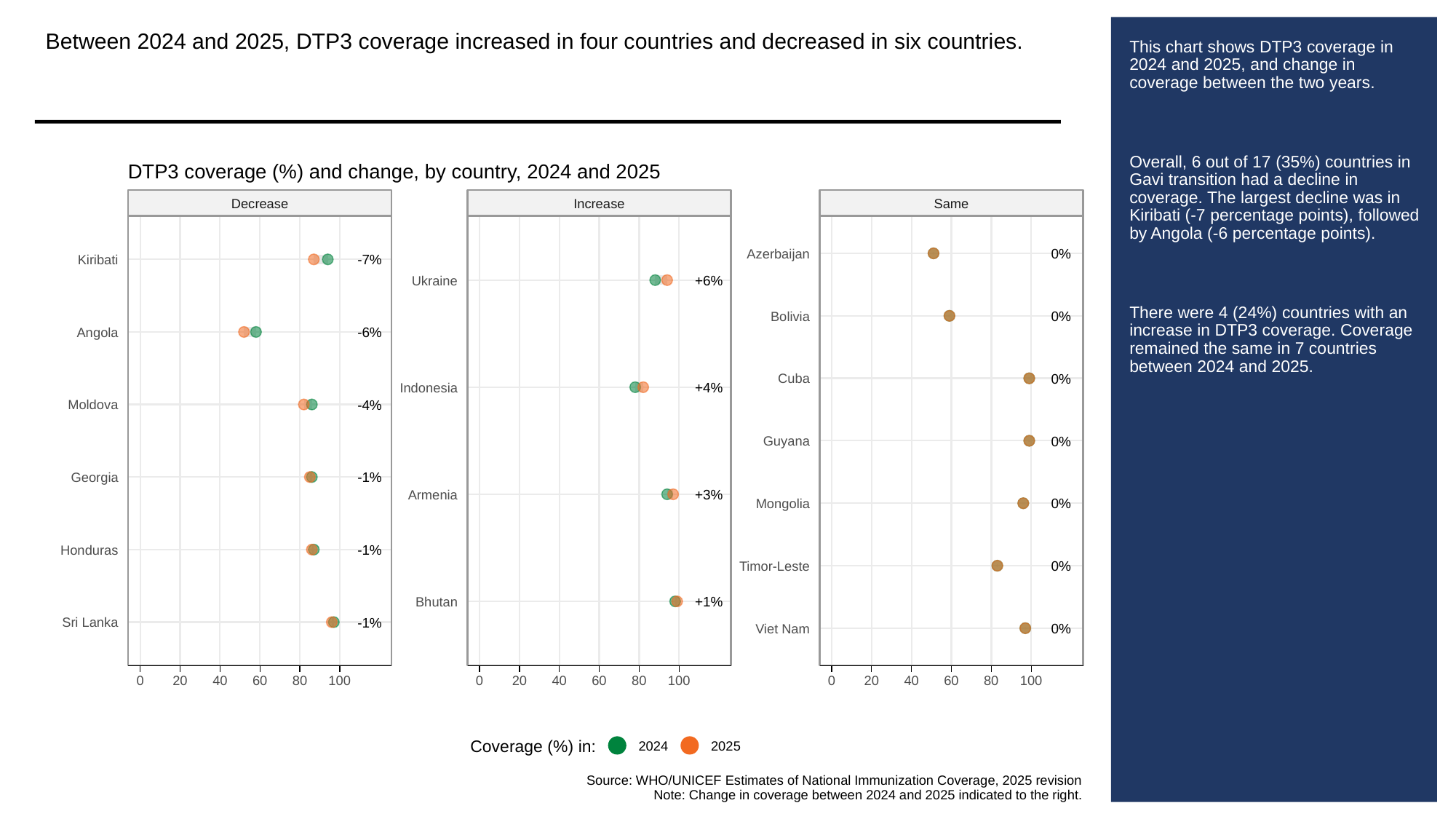

Between 2024 and 2025, DTP3 coverage increased in four countries and decreased in six countries.
# This chart shows DTP3 coverage in 2024 and 2025, and change in coverage between the two years.

Overall, 6 out of 17 (35%) countries in Gavi transition had a decline in coverage. The largest decline was in Kiribati (-7 percentage points), followed by Angola (-6 percentage points).

There were 4 (24%) countries with an increase in DTP3 coverage. Coverage remained the same in 7 countries between 2024 and 2025.

DTP3 coverage (%) and change, by country, 2024 and 2025

Decrease
Increase
Same

0%
Azerbaijan

-7%
Kiribati

+6%
Ukraine

0%
Bolivia

-6%
Angola

0%
Cuba

+4%
Indonesia

-4%
Moldova

0%
Guyana

-1%
Georgia

+3%
Armenia

0%
Mongolia

-1%
Honduras

0%
Timor-Leste

+1%
Bhutan

-1%
Sri Lanka

0%
Viet Nam

0
20
40
60
80
100
0
20
40
60
80
100
0
20
40
60
80
100

Coverage (%) in:
2024
2025
Source: WHO/UNICEF Estimates of National Immunization Coverage, 2025 revision
Note: Change in coverage between 2024 and 2025 indicated to the right.